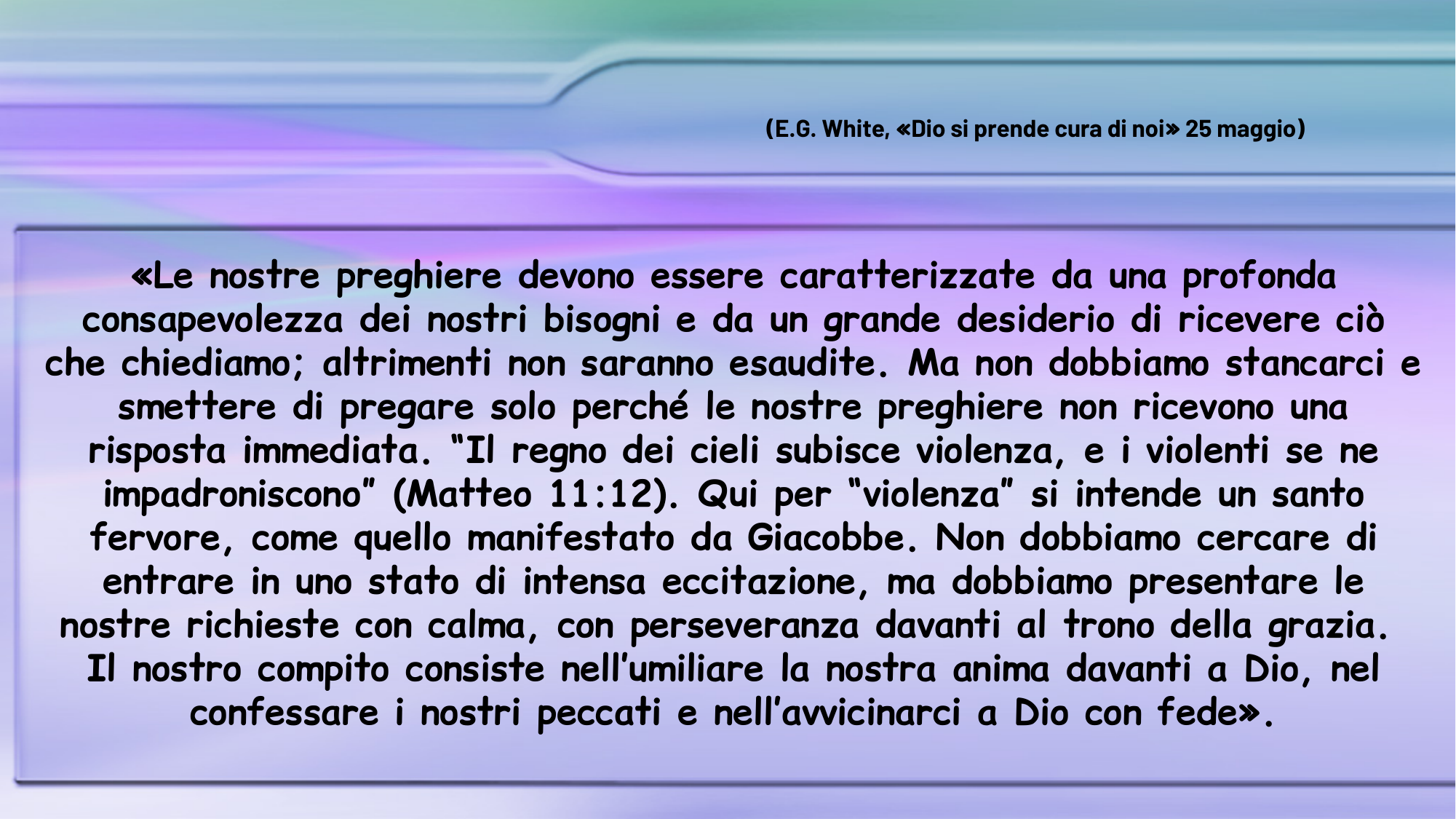

(E.G. White, «Dio si prende cura di noi» 25 maggio)
«Le nostre preghiere devono essere caratterizzate da una profonda consapevolezza dei nostri bisogni e da un grande desiderio di ricevere ciò che chiediamo; altrimenti non saranno esaudite. Ma non dobbiamo stancarci e smettere di pregare solo perché le nostre preghiere non ricevono una risposta immediata. “Il regno dei cieli subisce violenza, e i violenti se ne impadroniscono” (Matteo 11:12). Qui per “violenza” si intende un santo fervore, come quello manifestato da Giacobbe. Non dobbiamo cercare di entrare in uno stato di intensa eccitazione, ma dobbiamo presentare le nostre richieste con calma, con perseveranza davanti al trono della grazia.  Il nostro compito consiste nell’umiliare la nostra anima davanti a Dio, nel confessare i nostri peccati e nell’avvicinarci a Dio con fede».